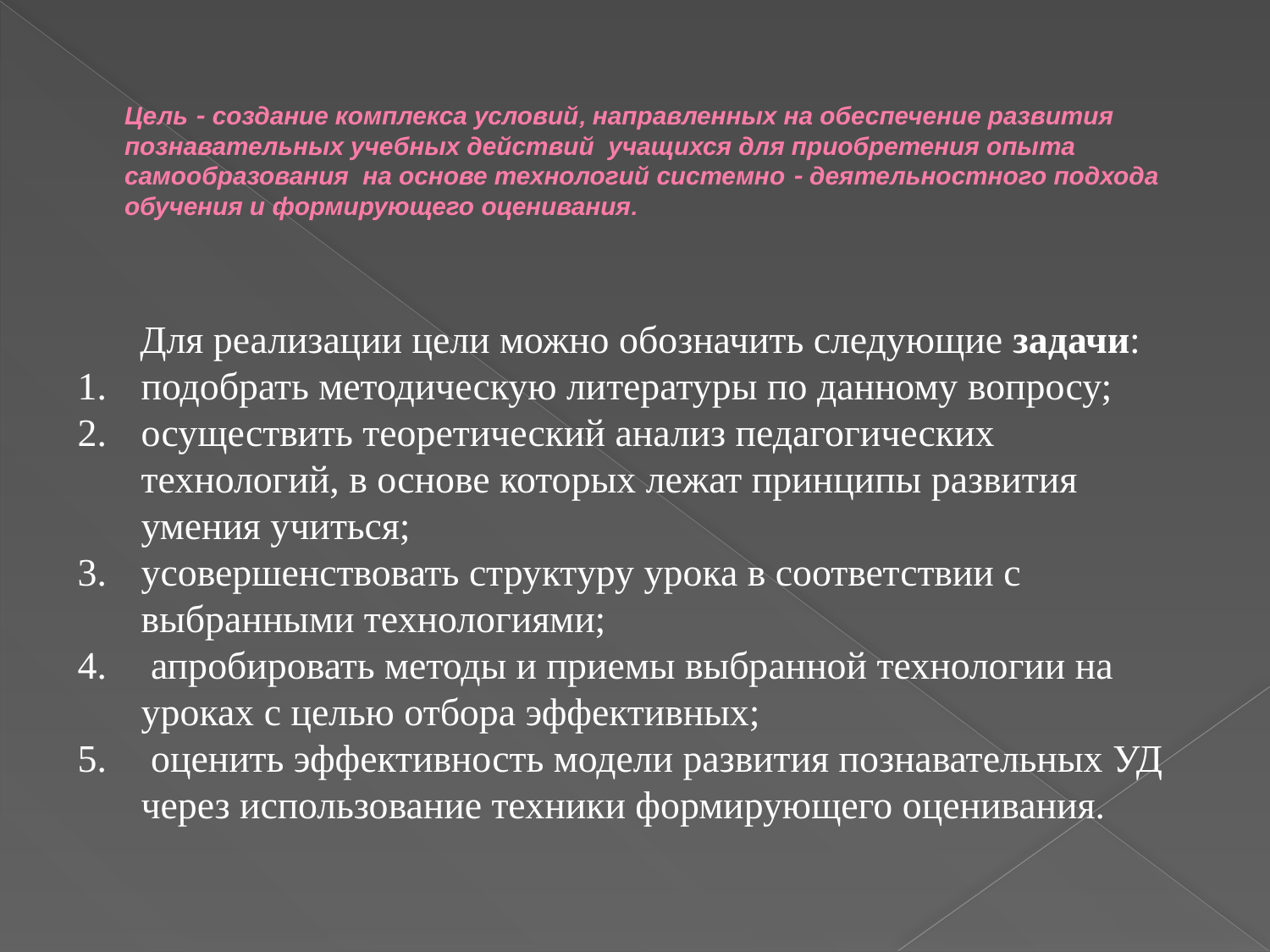

# Цель - создание комплекса условий, направленных на обеспечение развития познавательных учебных действий  учащихся для приобретения опыта самообразования  на основе технологий системно - деятельностного подхода обучения и формирующего оценивания.
Для реализации цели можно обозначить следующие задачи:
подобрать методическую литературы по данному вопросу;
осуществить теоретический анализ педагогических технологий, в основе которых лежат принципы развития умения учиться;
усовершенствовать структуру урока в соответствии с выбранными технологиями;
 апробировать методы и приемы выбранной технологии на уроках с целью отбора эффективных;
 оценить эффективность модели развития познавательных УД через использование техники формирующего оценивания.